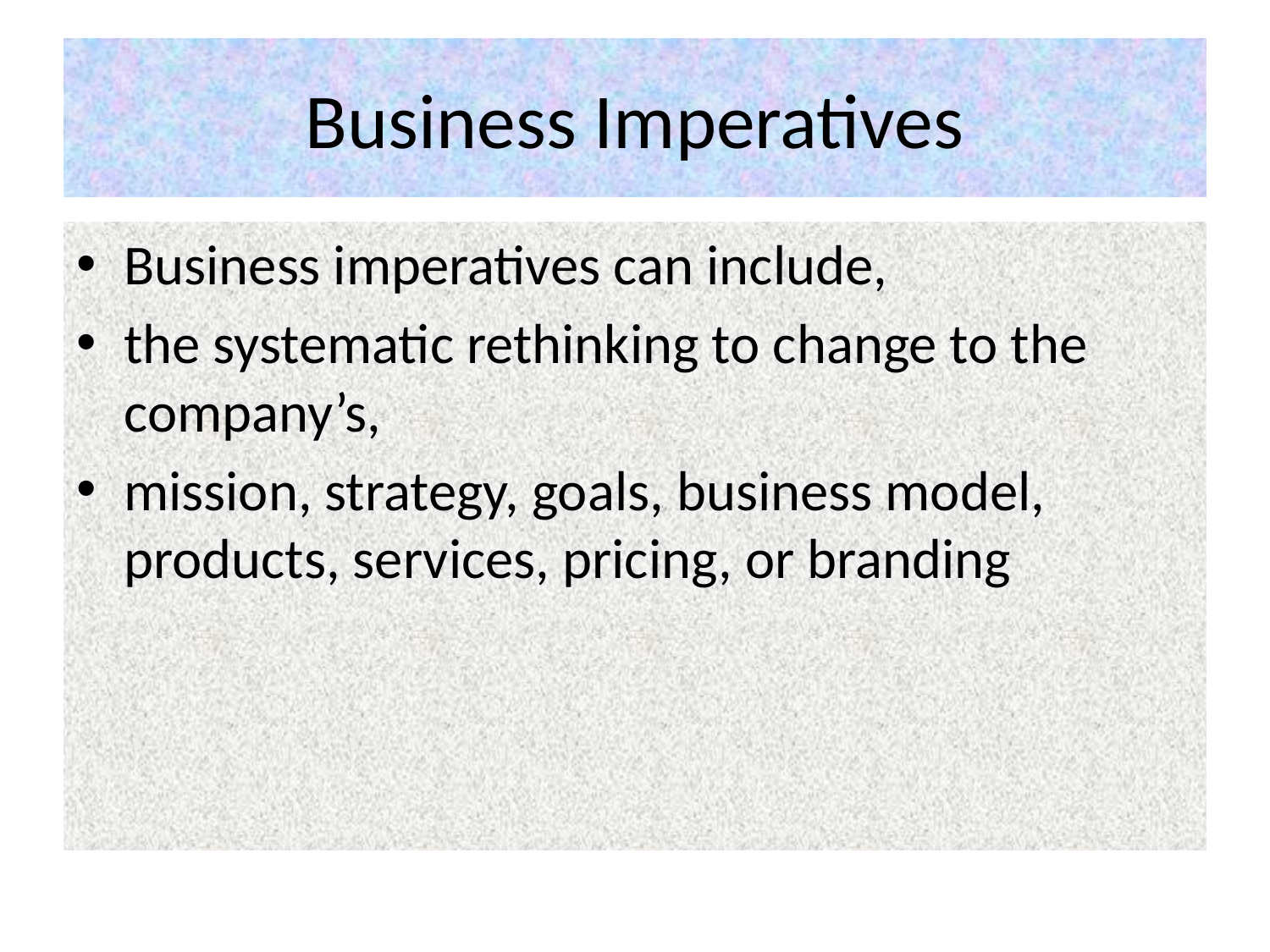

# Business Imperatives
Business imperatives can include,
the systematic rethinking to change to the company’s,
mission, strategy, goals, business model, products, services, pricing, or branding